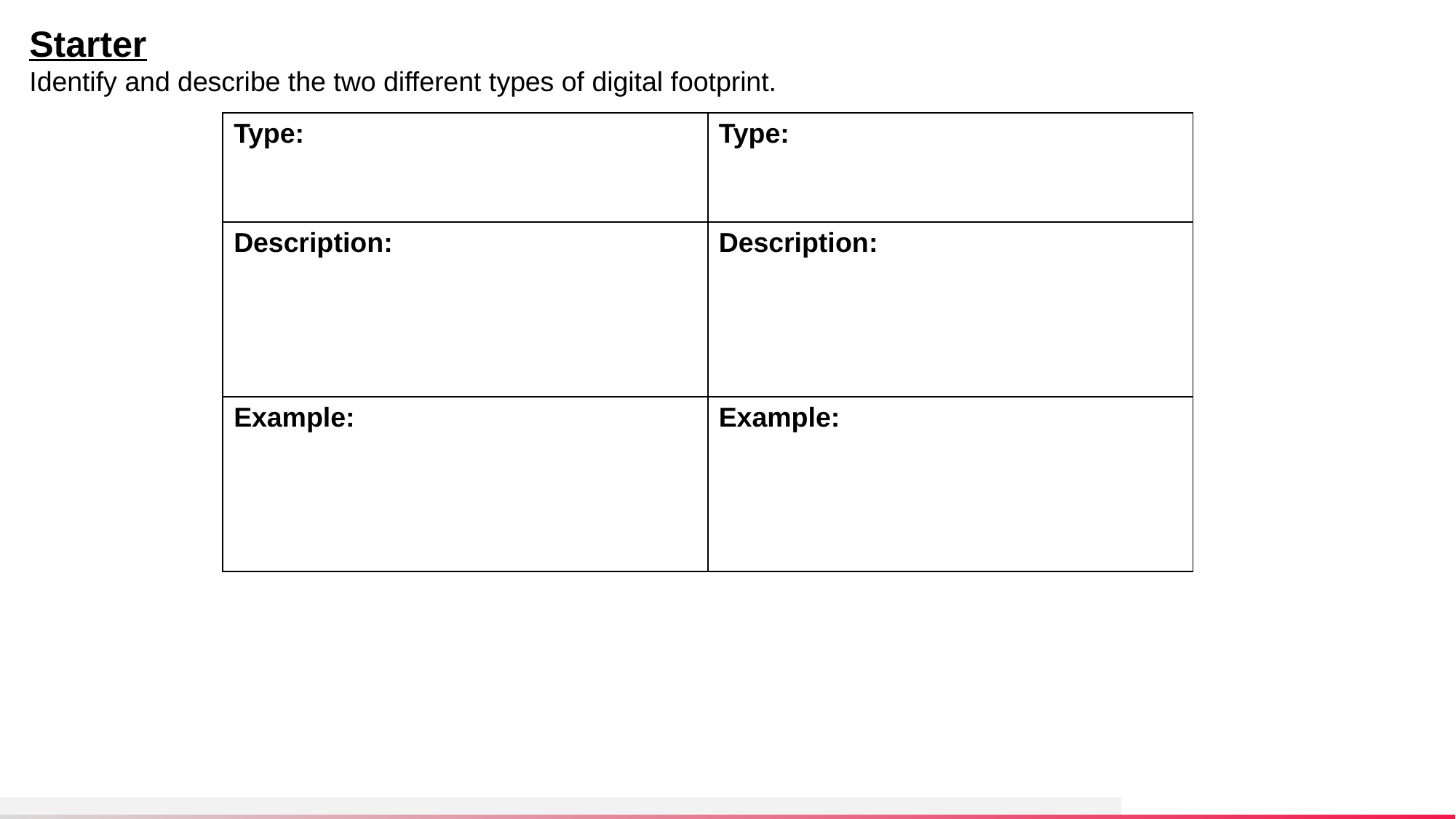

Starter
Identify and describe the two different types of digital footprint.
| Type: | Type: |
| --- | --- |
| Description: | Description: |
| Example: | Example: |